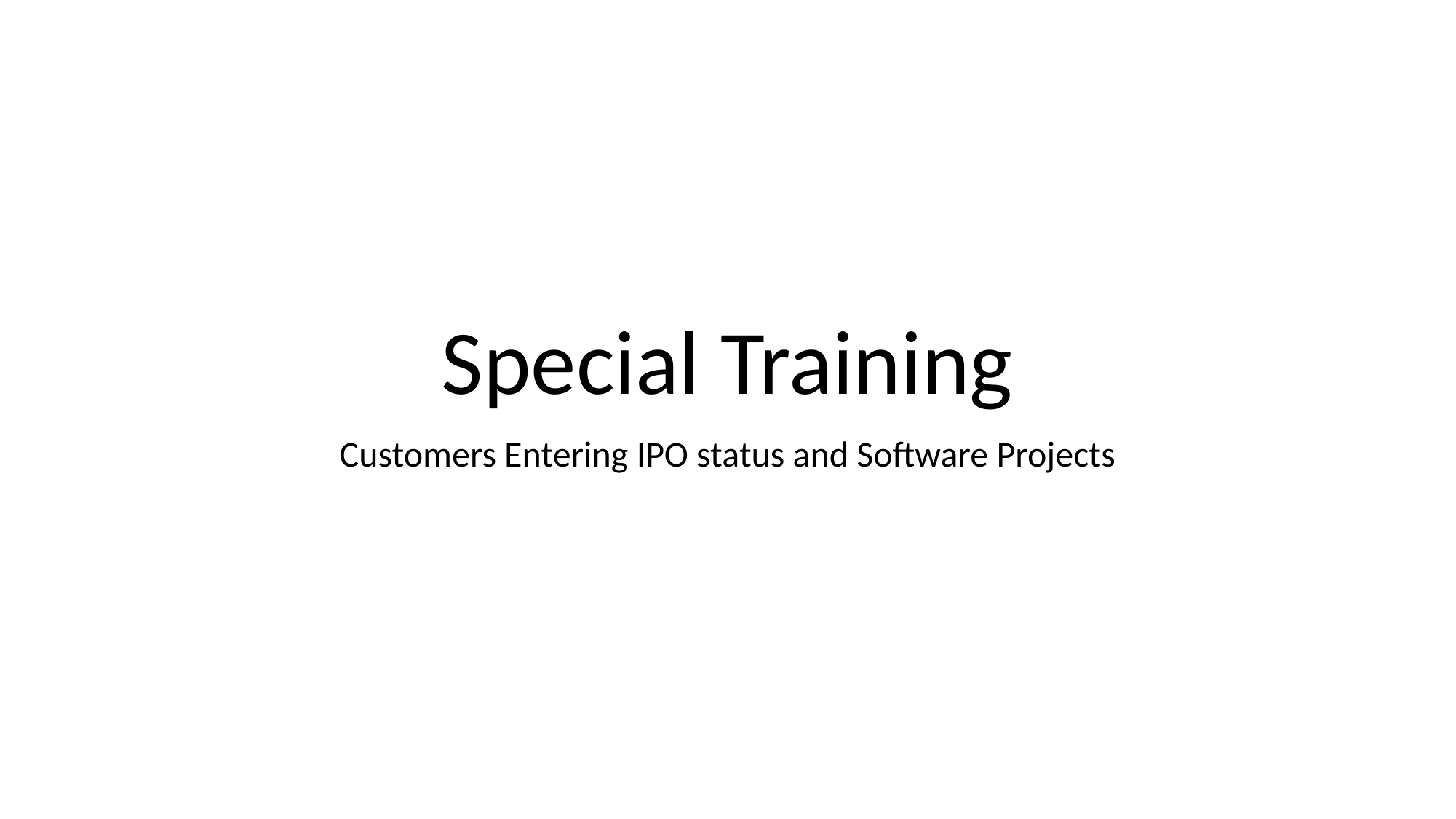

# Special Training
Customers Entering IPO status and Software Projects